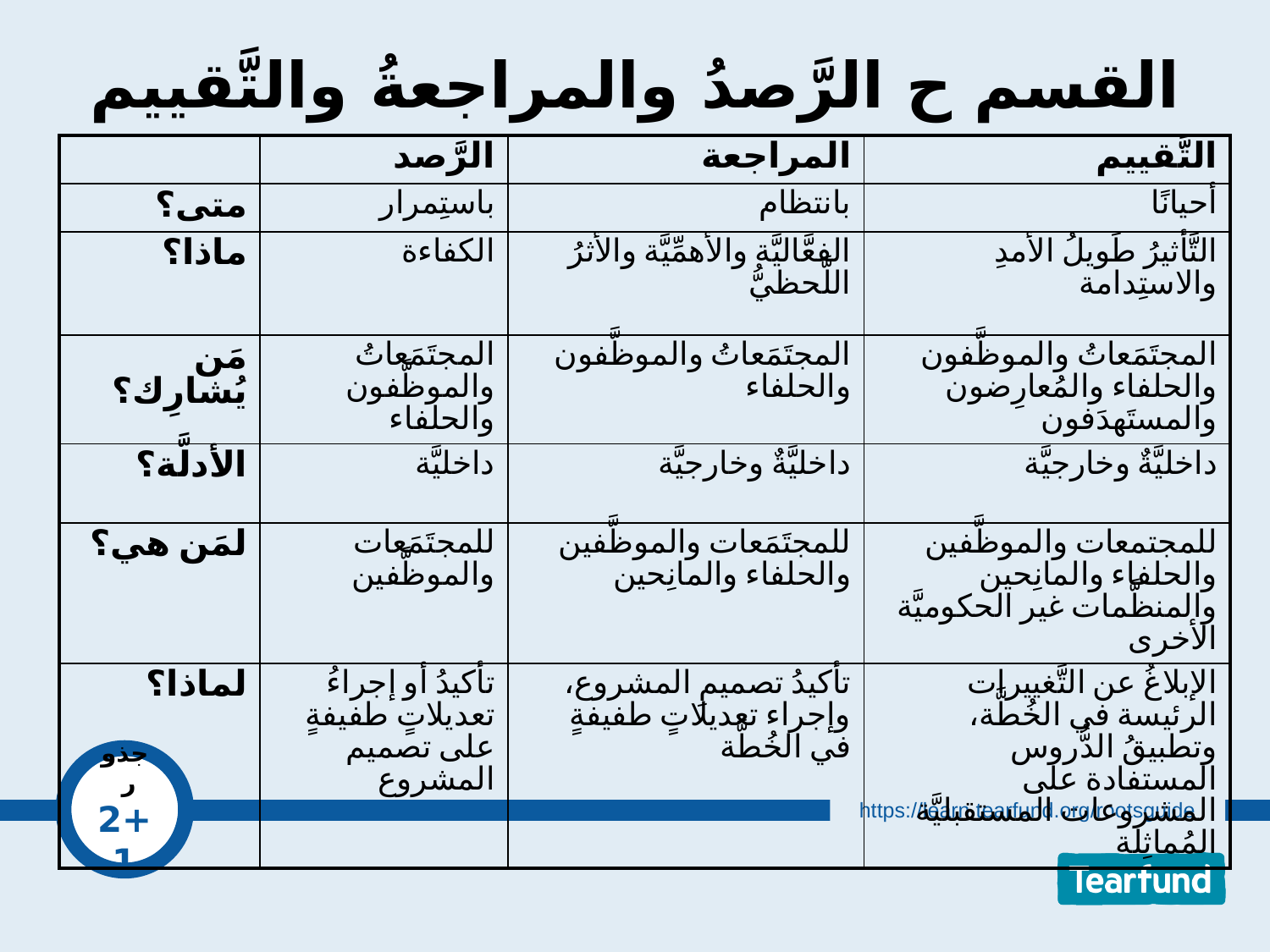

# القسم ح الرَّصدُ والمراجعةُ والتَّقييم
|  | الرَّصد | المراجعة | التَّقييم |
| --- | --- | --- | --- |
| متى؟ | باستِمرار | بانتظام | أحيانًا |
| ماذا؟ | الكفاءة | الفعَّاليَّة والأهمِّيَّة والأثرُ اللَّحظيُّ | التَّأثيرُ طَويلُ الأمدِ والاستِدامة |
| مَن يُشارِك؟ | المجتَمَعاتُ والموظَّفون والحلفاء | المجتَمَعاتُ والموظَّفون والحلفاء | المجتَمَعاتُ والموظَّفون والحلفاء والمُعارِضون والمستَهدَفون |
| الأدلَّة؟ | داخليَّة | داخليَّةٌ وخارجيَّة | داخليَّةٌ وخارجيَّة |
| لمَن هي؟ | للمجتَمَعات والموظَّفين | للمجتَمَعات والموظَّفين والحلفاء والمانِحين | للمجتمعات والموظَّفين والحلفاء والمانِحين والمنظَّمات غير الحكوميَّة الأخرى |
| لماذا؟ | تأكيدُ أو إجراءُ تعديلاتٍ طفيفةٍ على تصميم المشروع | تأكيدُ تصميمِ المشروع، وإجراء تعديلاتٍ طفيفةٍ في الخُطَّة | الإبلاغُ عن التَّغييرات الرئيسة في الخُطَّة، وتطبيقُ الدُّروس المستفادة على المشروعات المستقبليَّة المُماثِلة |